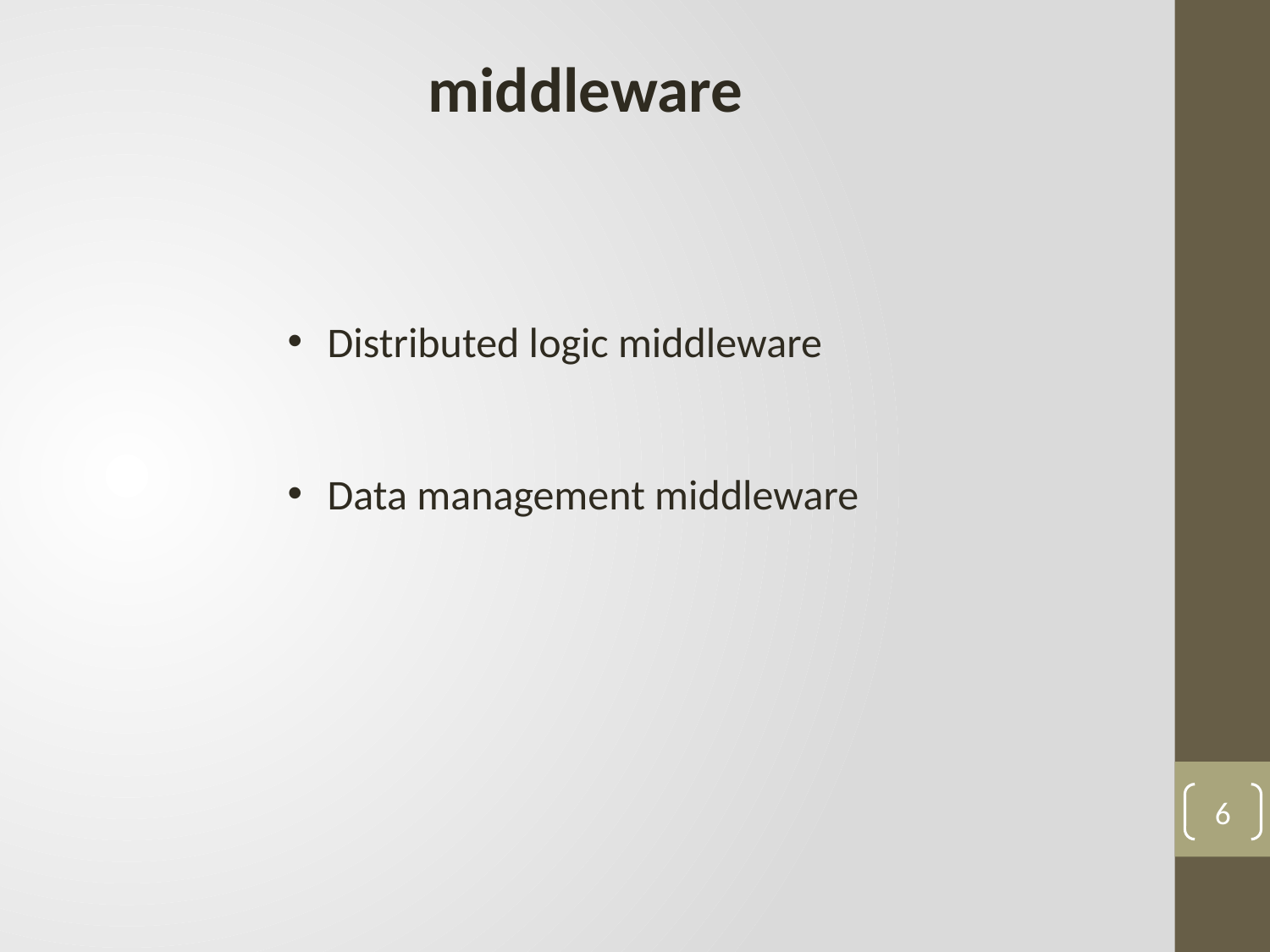

middleware

Distributed logic middleware

Data management middleware
6